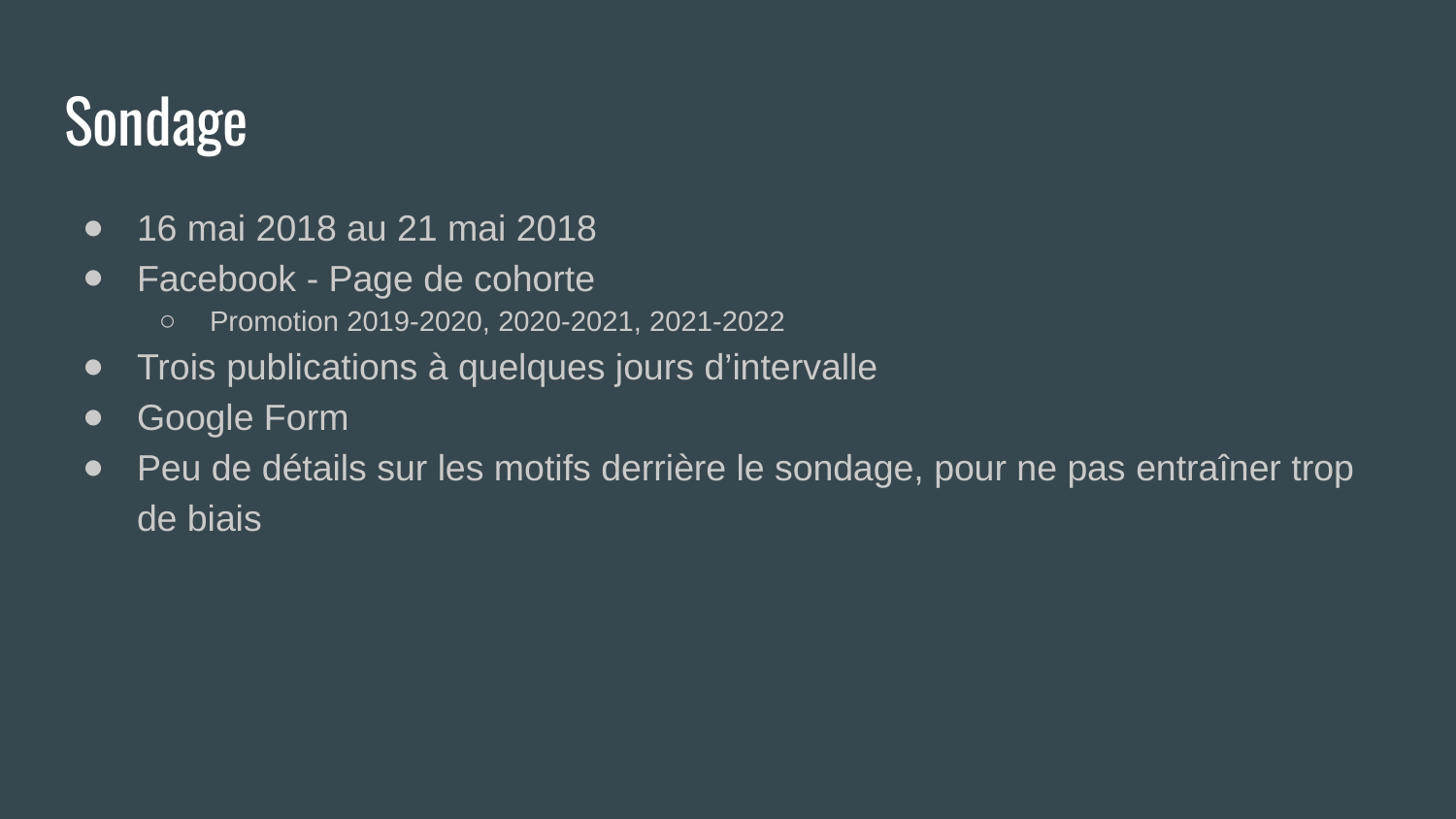

# Sondage
16 mai 2018 au 21 mai 2018
Facebook - Page de cohorte
Promotion 2019-2020, 2020-2021, 2021-2022
Trois publications à quelques jours d’intervalle
Google Form
Peu de détails sur les motifs derrière le sondage, pour ne pas entraîner trop de biais